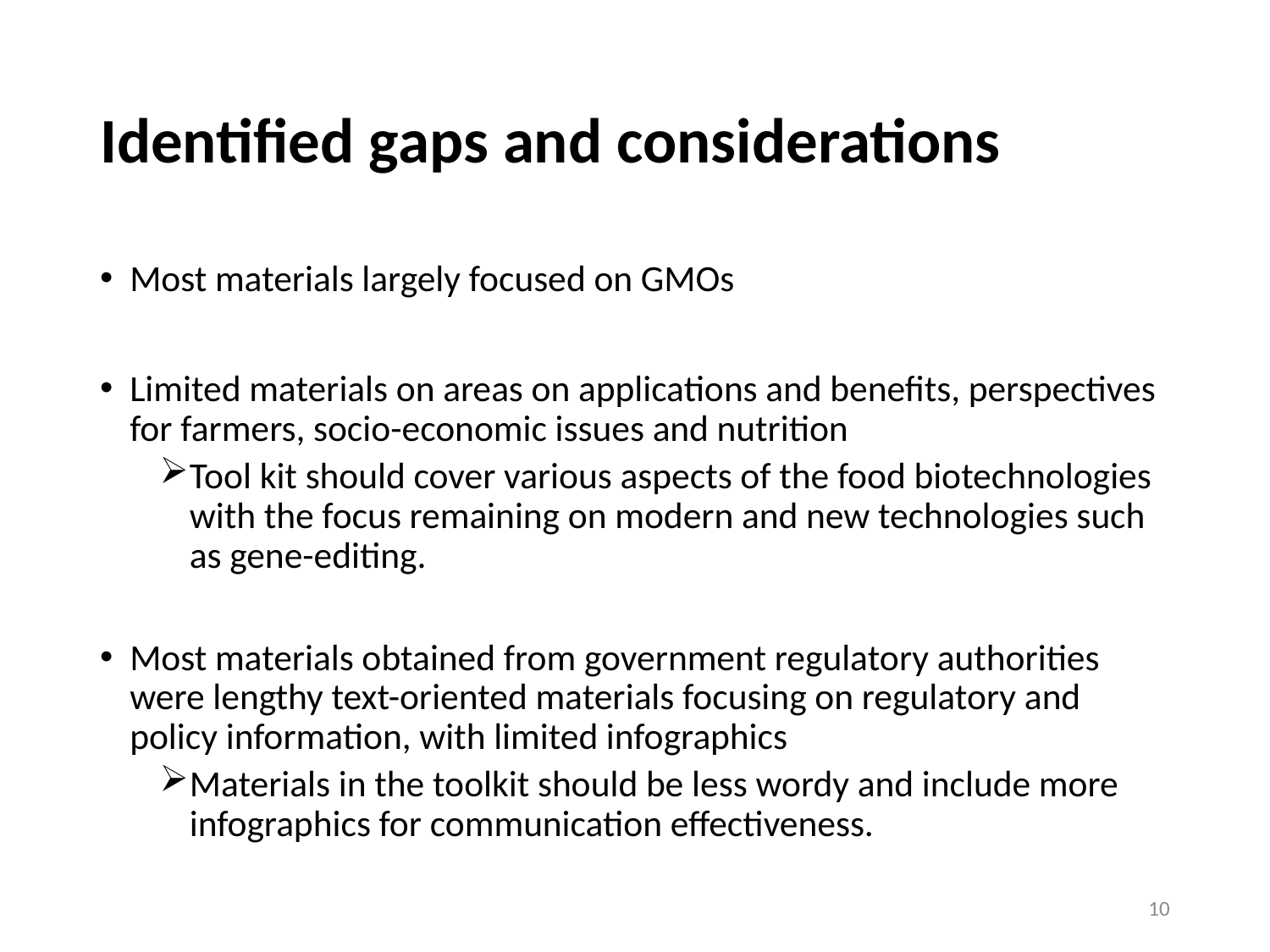

# Identified gaps and considerations
Most materials largely focused on GMOs

Limited materials on areas on applications and benefits, perspectives for farmers, socio-economic issues and nutrition
Tool kit should cover various aspects of the food biotechnologies with the focus remaining on modern and new technologies such as gene-editing.

Most materials obtained from government regulatory authorities were lengthy text-oriented materials focusing on regulatory and policy information, with limited infographics
Materials in the toolkit should be less wordy and include more infographics for communication effectiveness.

10